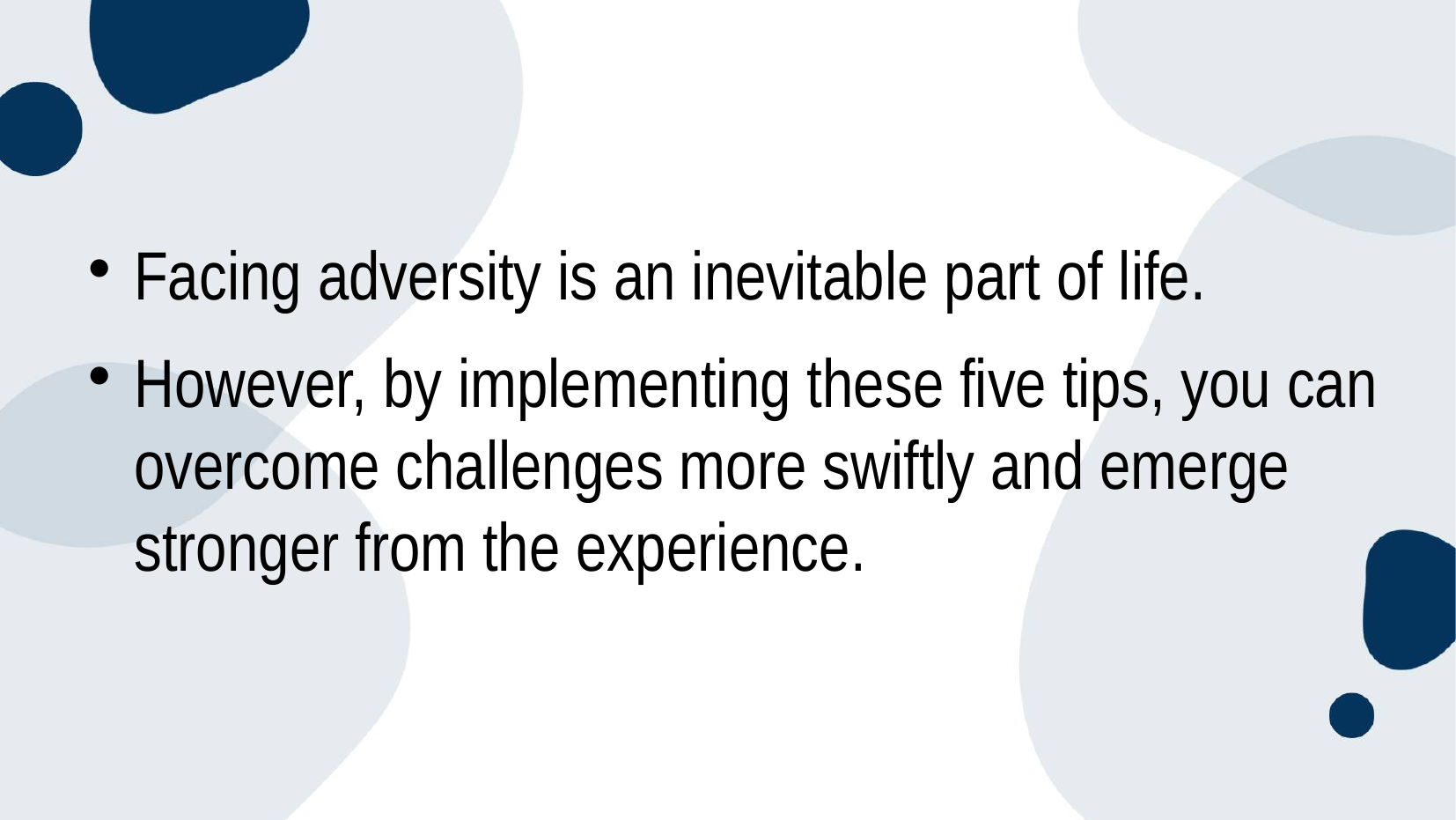

#
Facing adversity is an inevitable part of life.
However, by implementing these five tips, you can overcome challenges more swiftly and emerge stronger from the experience.